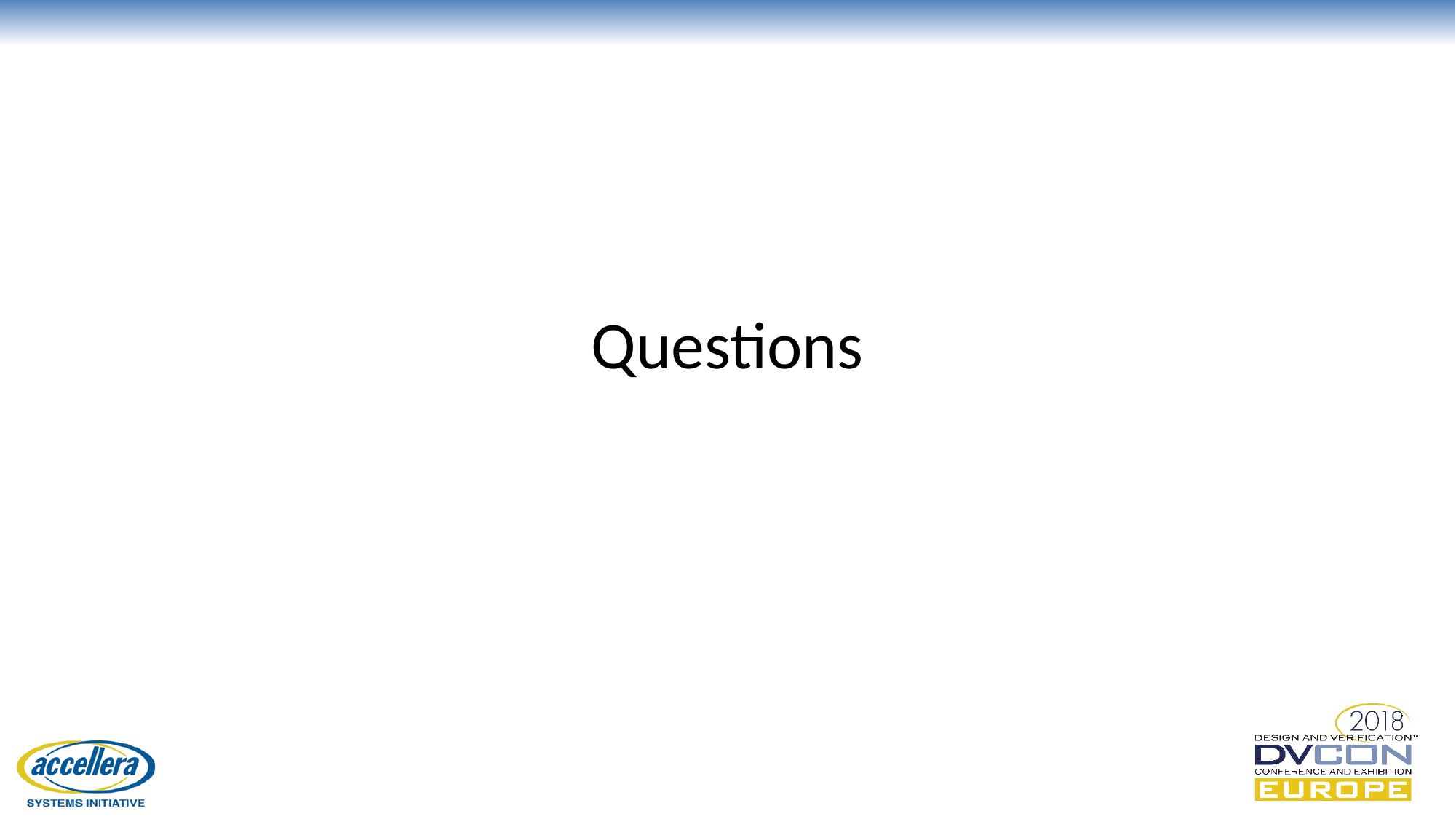

# Questions

© Accellera Systems Initiative
23